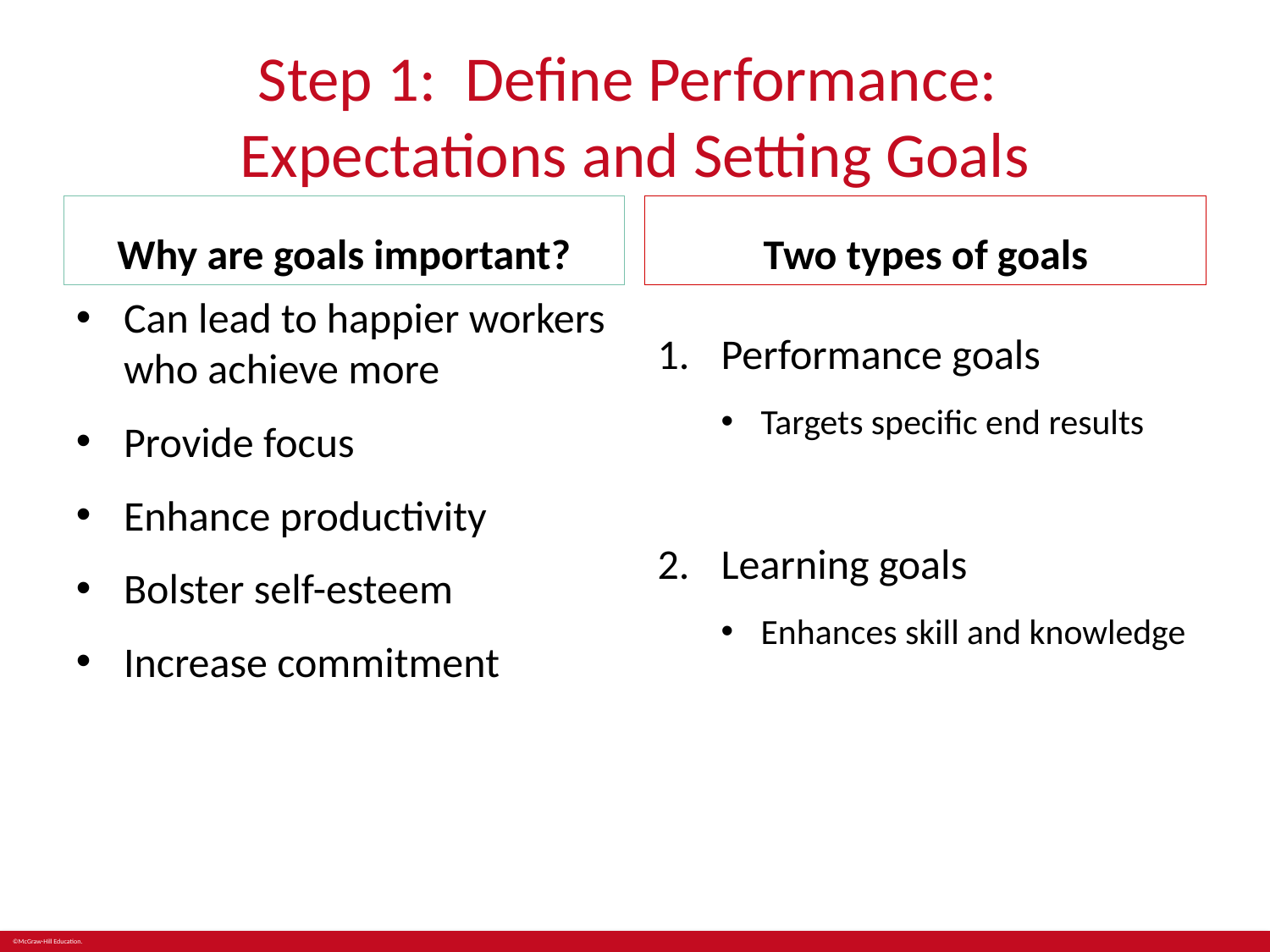

# Step 1:  Define Performance: Expectations and Setting Goals
Why are goals important?
Two types of goals
Can lead to happier workers who achieve more
Provide focus
Enhance productivity
Bolster self-esteem
Increase commitment

Performance goals
Targets specific end results

Learning goals
Enhances skill and knowledge